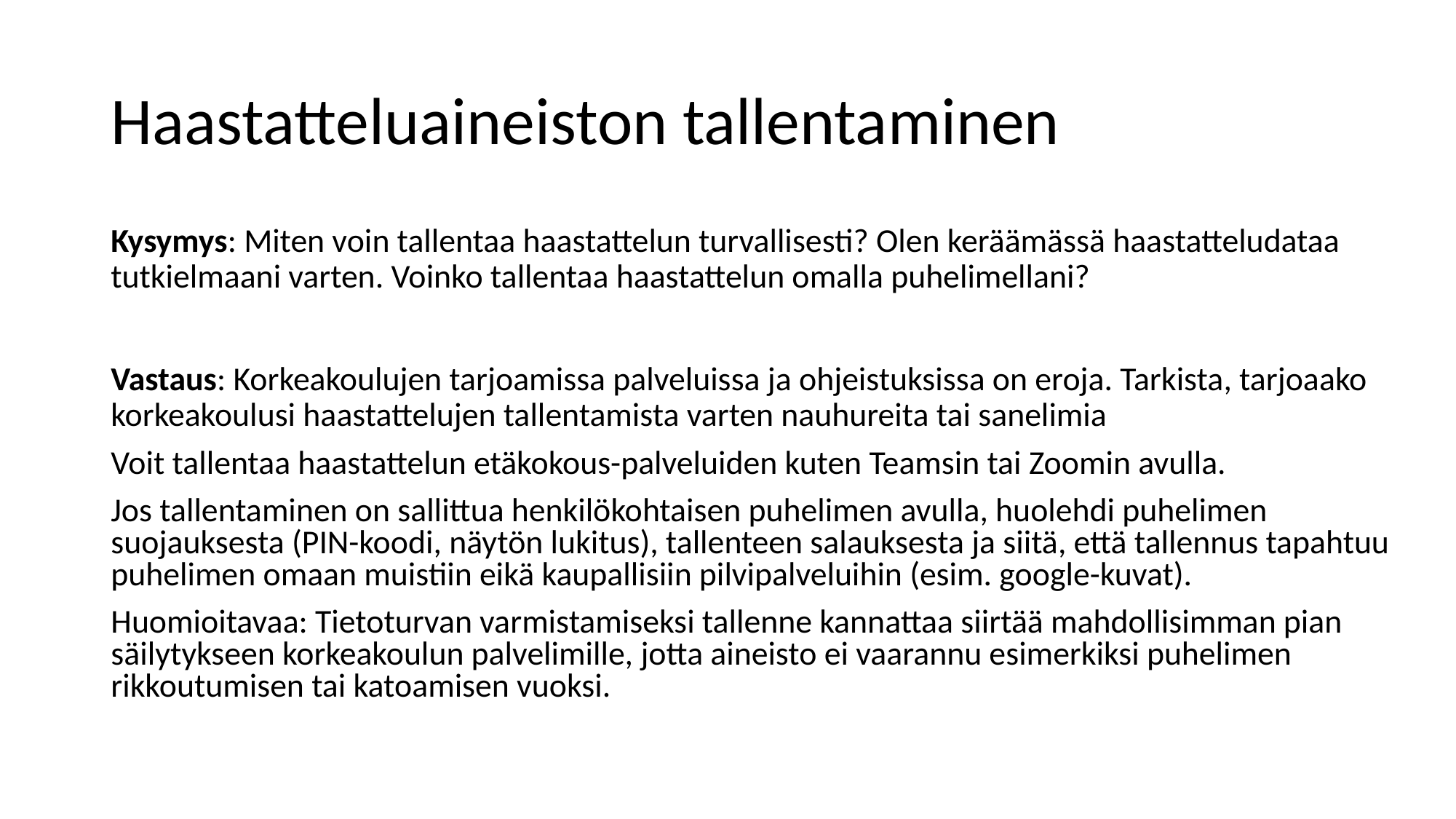

# Haastatteluaineiston tallentaminen
Kysymys: Miten voin tallentaa haastattelun turvallisesti? Olen keräämässä haastatteludataa tutkielmaani varten. Voinko tallentaa haastattelun omalla puhelimellani?

Vastaus: Korkeakoulujen tarjoamissa palveluissa ja ohjeistuksissa on eroja. Tarkista, tarjoaako korkeakoulusi haastattelujen tallentamista varten nauhureita tai sanelimia
Voit tallentaa haastattelun etäkokous-palveluiden kuten Teamsin tai Zoomin avulla.
Jos tallentaminen on sallittua henkilökohtaisen puhelimen avulla, huolehdi puhelimen suojauksesta (PIN-koodi, näytön lukitus), tallenteen salauksesta ja siitä, että tallennus tapahtuu puhelimen omaan muistiin eikä kaupallisiin pilvipalveluihin (esim. google-kuvat).
Huomioitavaa: Tietoturvan varmistamiseksi tallenne kannattaa siirtää mahdollisimman pian säilytykseen korkeakoulun palvelimille, jotta aineisto ei vaarannu esimerkiksi puhelimen rikkoutumisen tai katoamisen vuoksi.